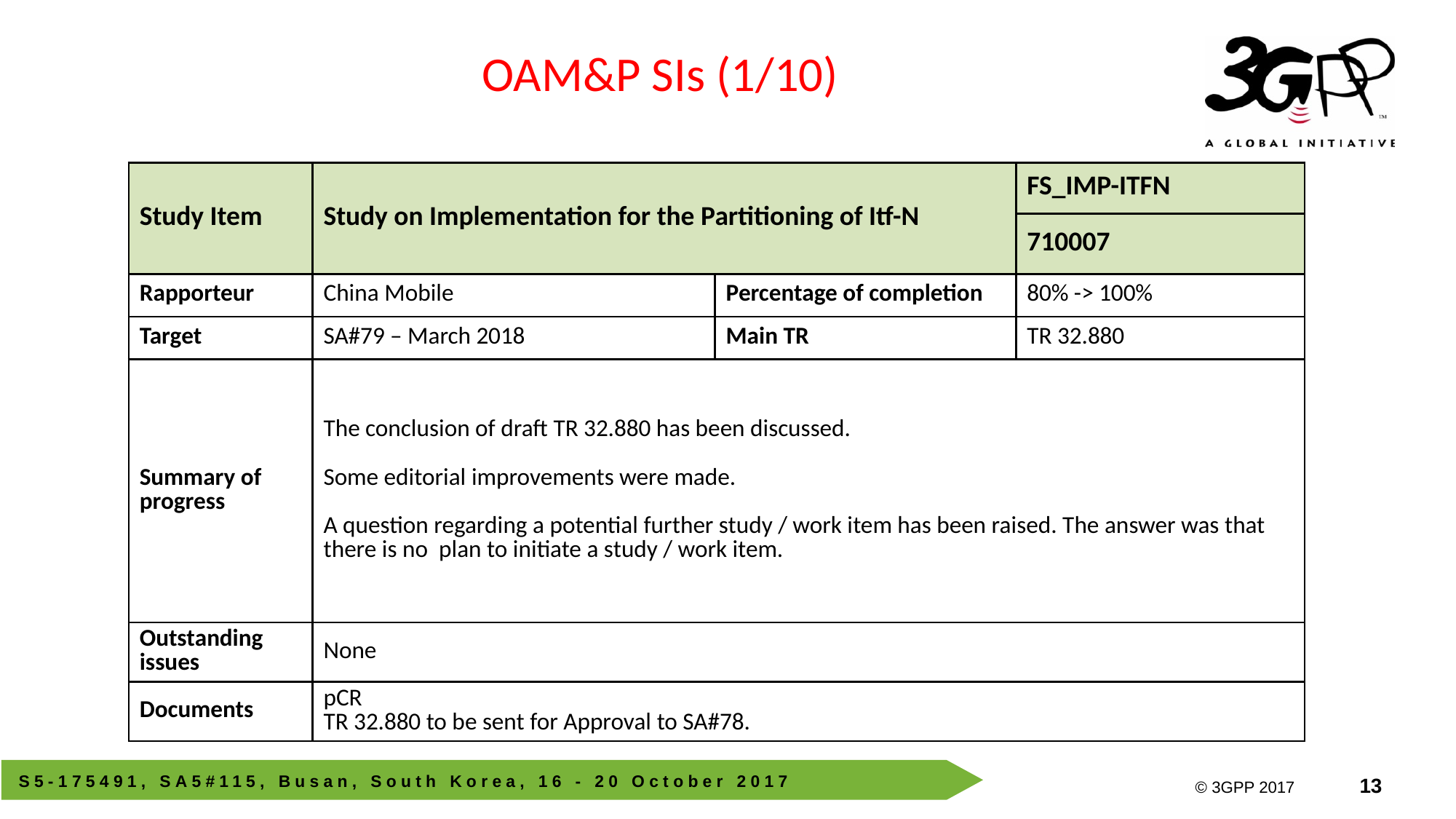

OAM&P SIs (1/10)
| Study Item | Study on Implementation for the Partitioning of Itf-N |  | FS\_IMP-ITFN |
| --- | --- | --- | --- |
|  |  |  | 710007 |
| Rapporteur | China Mobile | Percentage of completion | 80% -> 100% |
| Target | SA#79 – March 2018 | Main TR | TR 32.880 |
| Summary of progress | The conclusion of draft TR 32.880 has been discussed. Some editorial improvements were made. A question regarding a potential further study / work item has been raised. The answer was that there is no plan to initiate a study / work item. |  |  |
| Outstanding issues | None |  |  |
| Documents | pCR TR 32.880 to be sent for Approval to SA#78. |  |  |